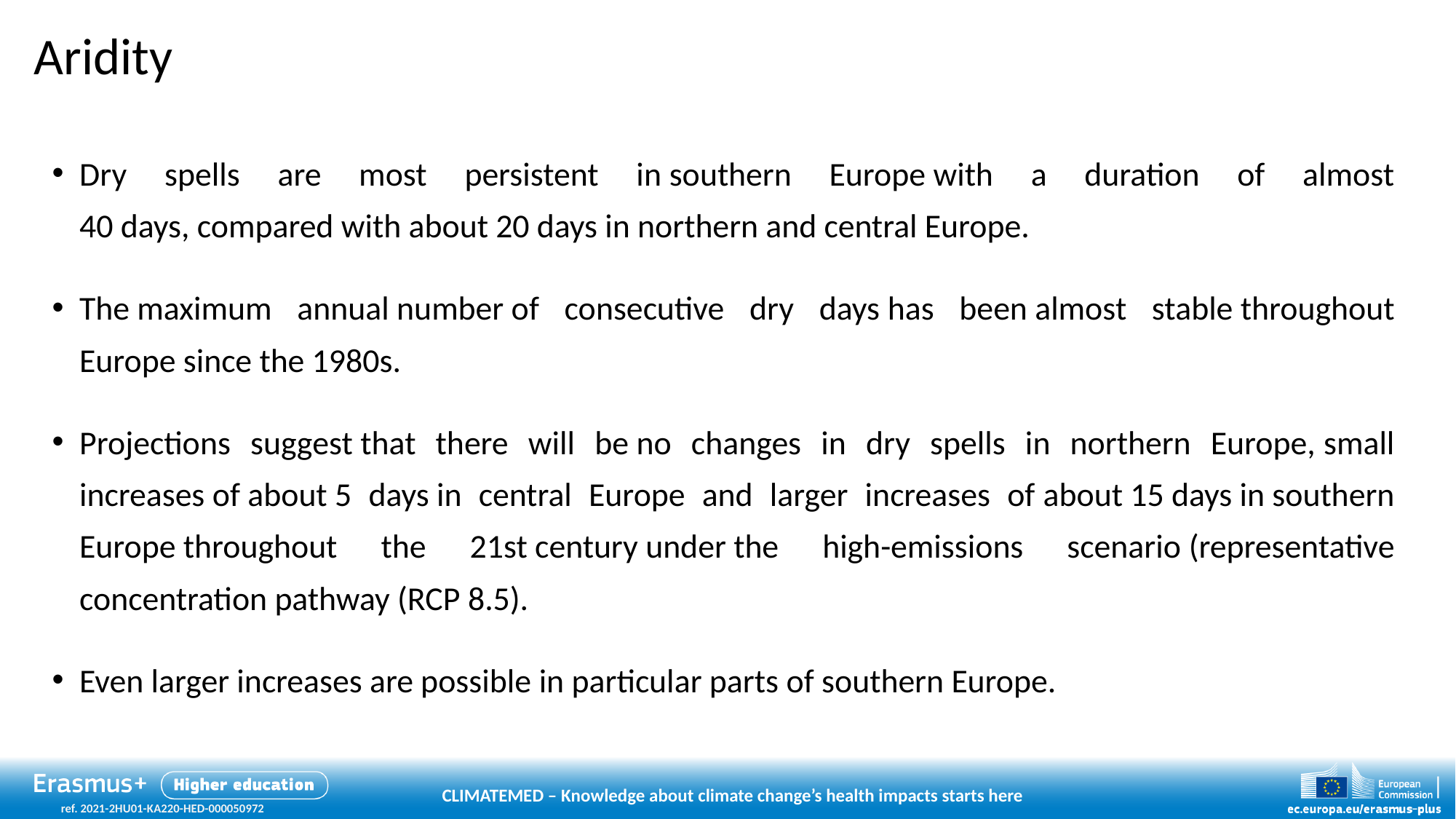

# Aridity
Dry spells are most persistent in southern Europe with a duration of almost
40 days, compared with about 20 days in northern and central Europe.
The maximum annual number of consecutive dry days has been almost stable throughout Europe since the 1980s.
Projections suggest that there will be no changes in dry spells in northern Europe, small increases of about 5 days in central Europe and larger increases of about 15 days in southern Europe throughout the 21st century under the high-emissions scenario (representative concentration pathway (RCP 8.5).
Even larger increases are possible in particular parts of southern Europe.